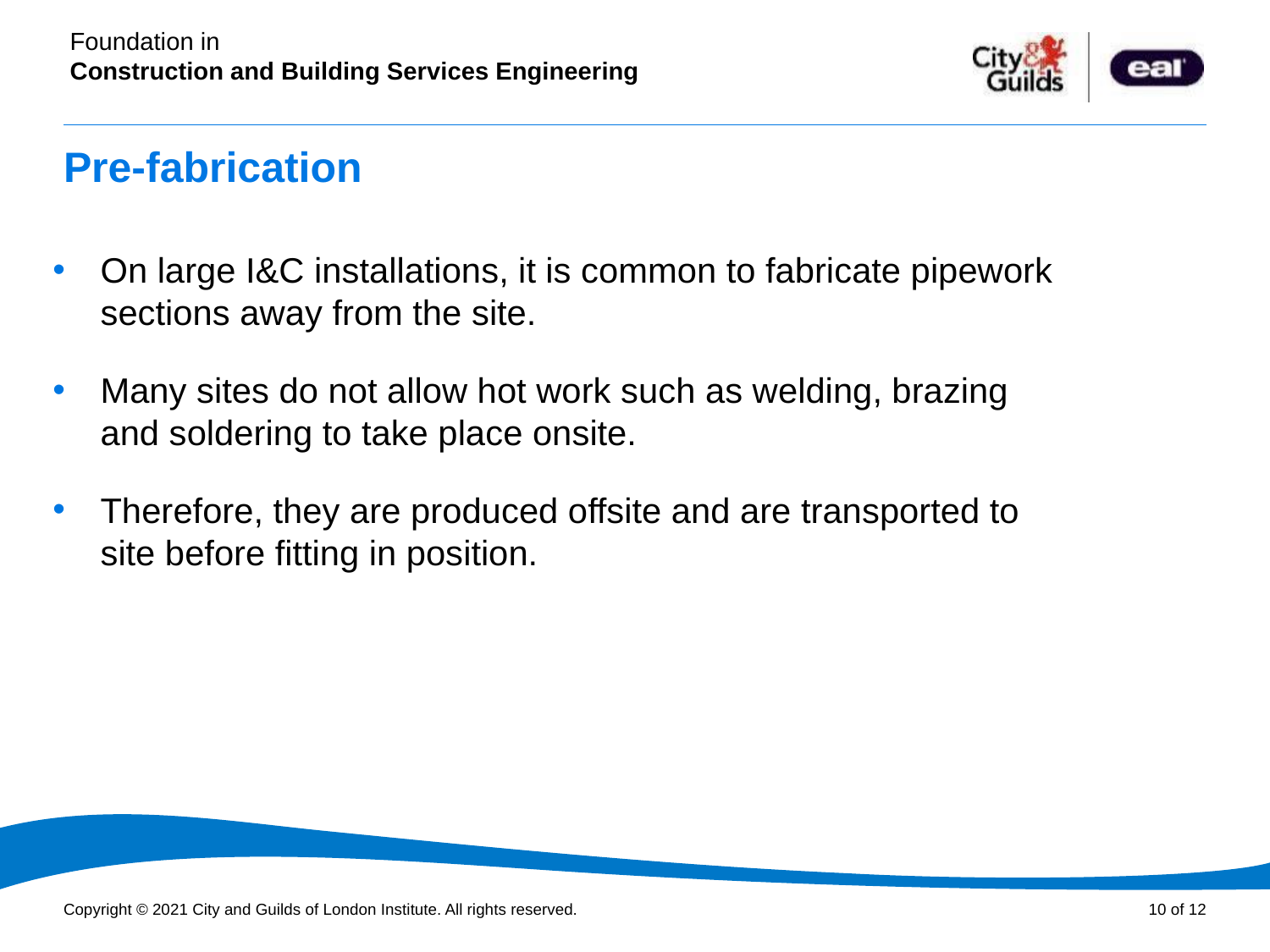

# Pre-fabrication
On large I&C installations, it is common to fabricate pipework sections away from the site.
Many sites do not allow hot work such as welding, brazing and soldering to take place onsite.
Therefore, they are produced offsite and are transported to site before fitting in position.